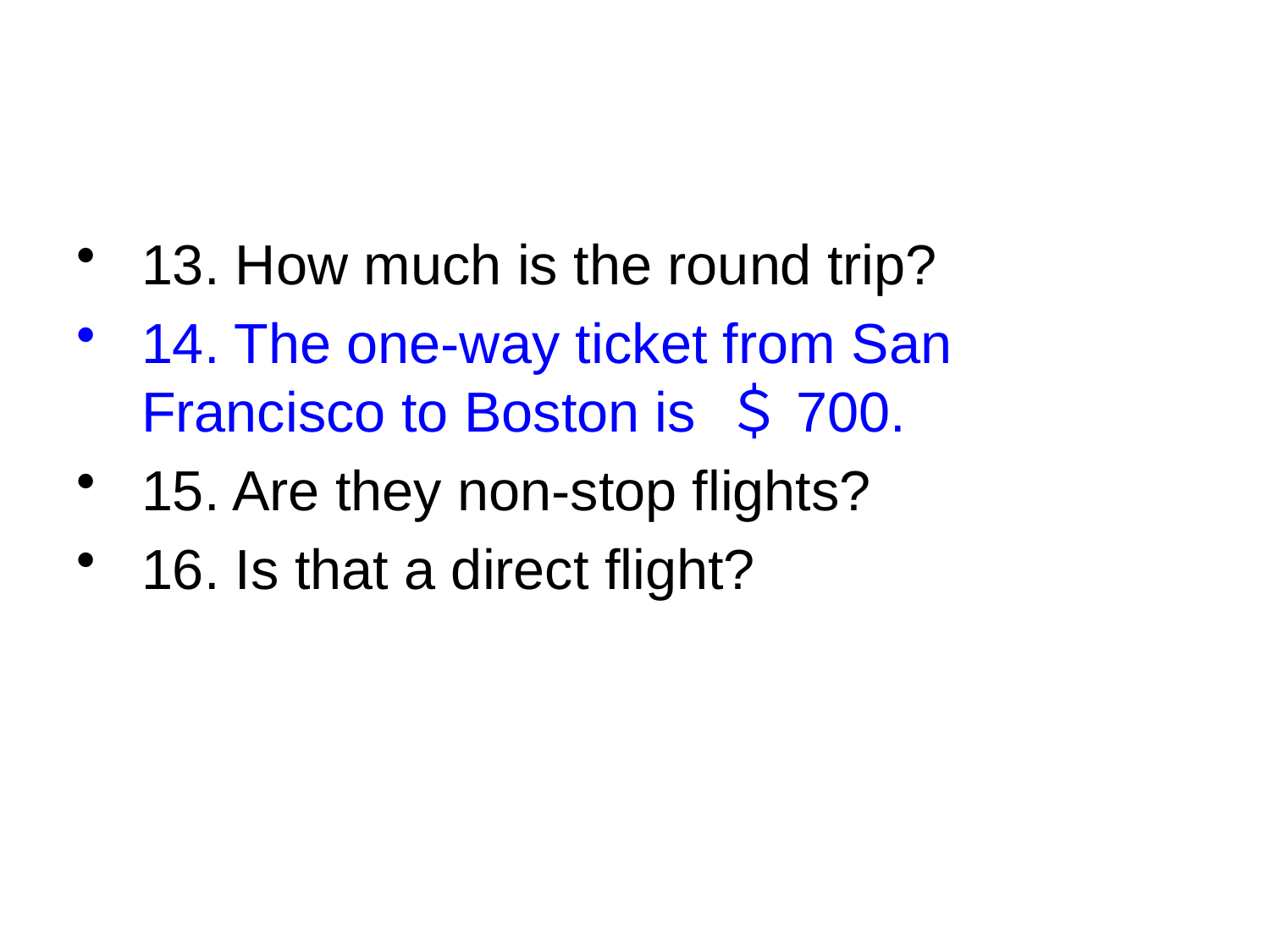

13. How much is the round trip?
14. The one-way ticket from San Francisco to Boston is ＄700.
15. Are they non-stop flights?
16. Is that a direct flight?